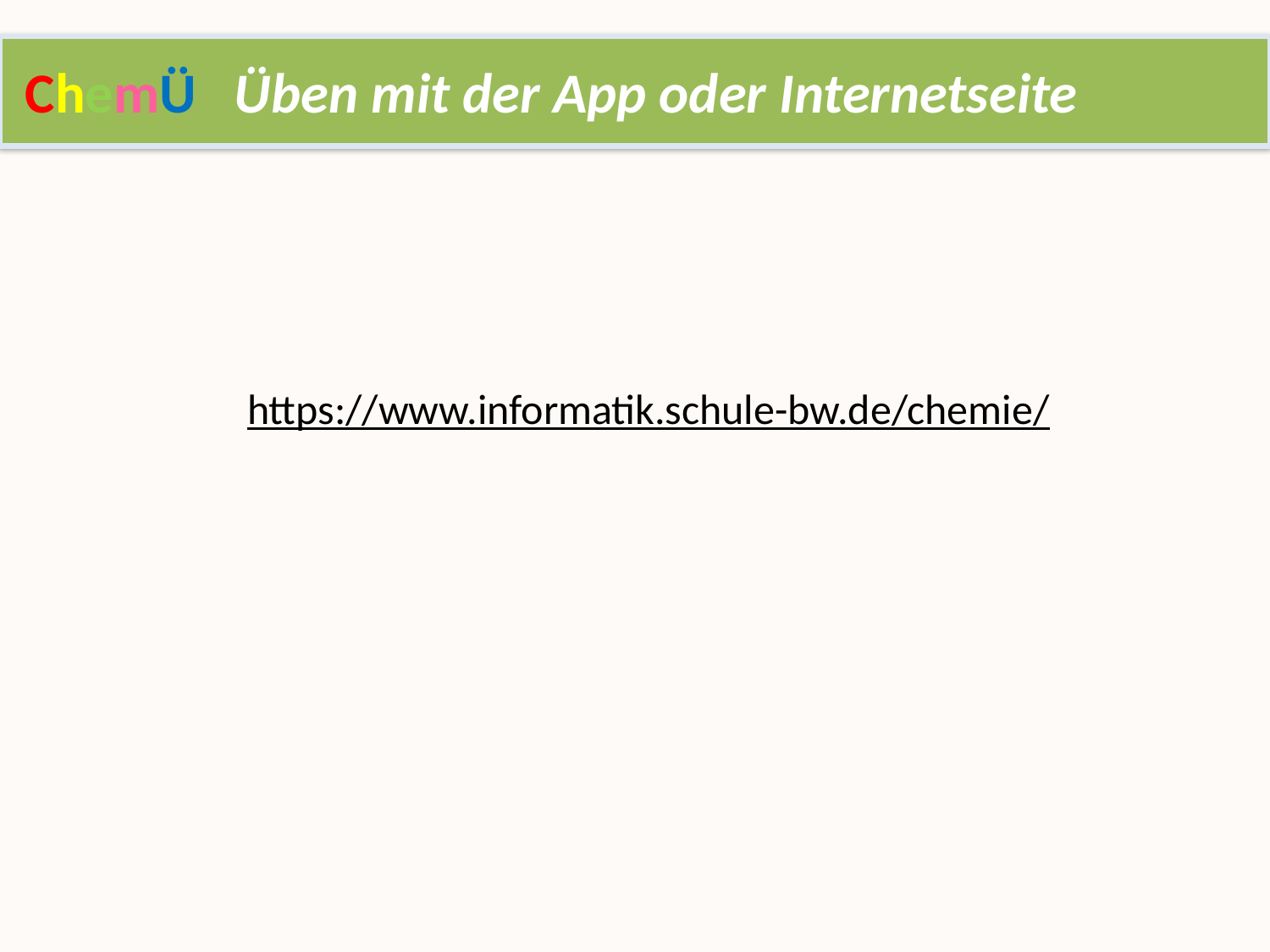

ChemÜ   Üben mit der App oder Internetseite
https://www.informatik.schule-bw.de/chemie/